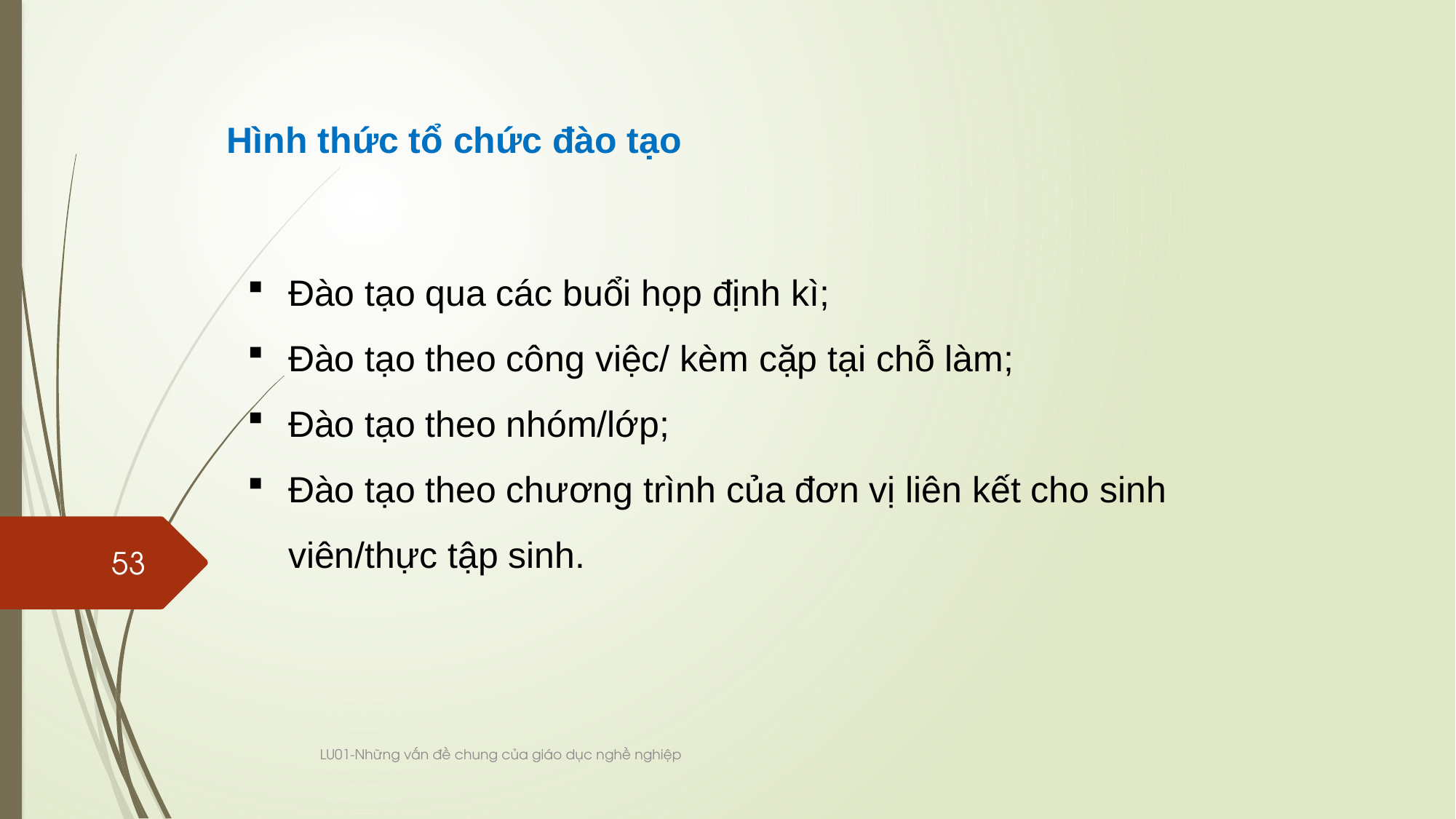

Hình thức tổ chức đào tạo
Đào tạo qua các buổi họp định kì;
Đào tạo theo công việc/ kèm cặp tại chỗ làm;
Đào tạo theo nhóm/lớp;
Đào tạo theo chương trình của đơn vị liên kết cho sinh viên/thực tập sinh.

53
LU01-Những vấn đề chung của giáo dục nghề nghiệp